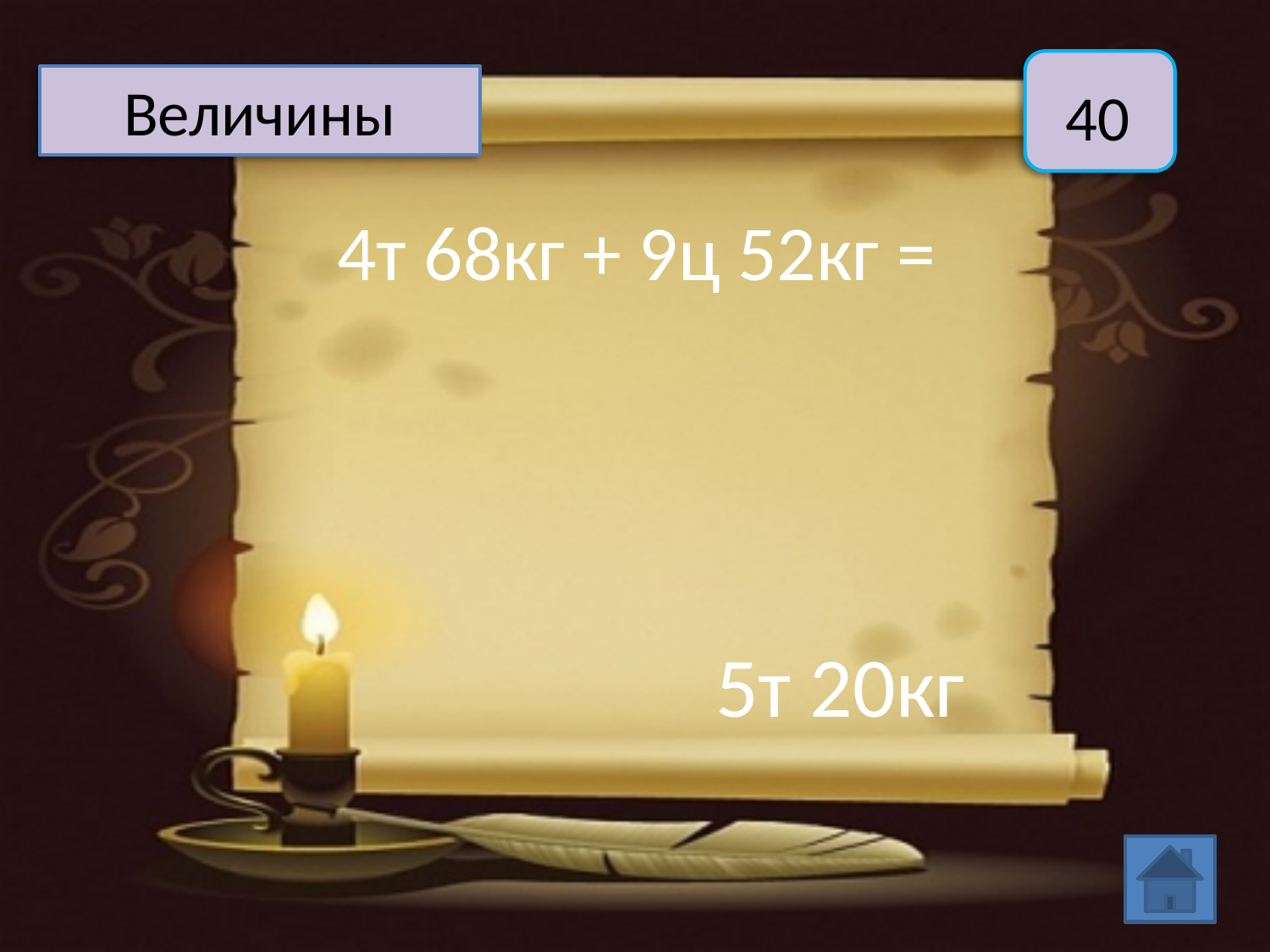

Величины
40
4т 68кг + 9ц 52кг =
5т 20кг